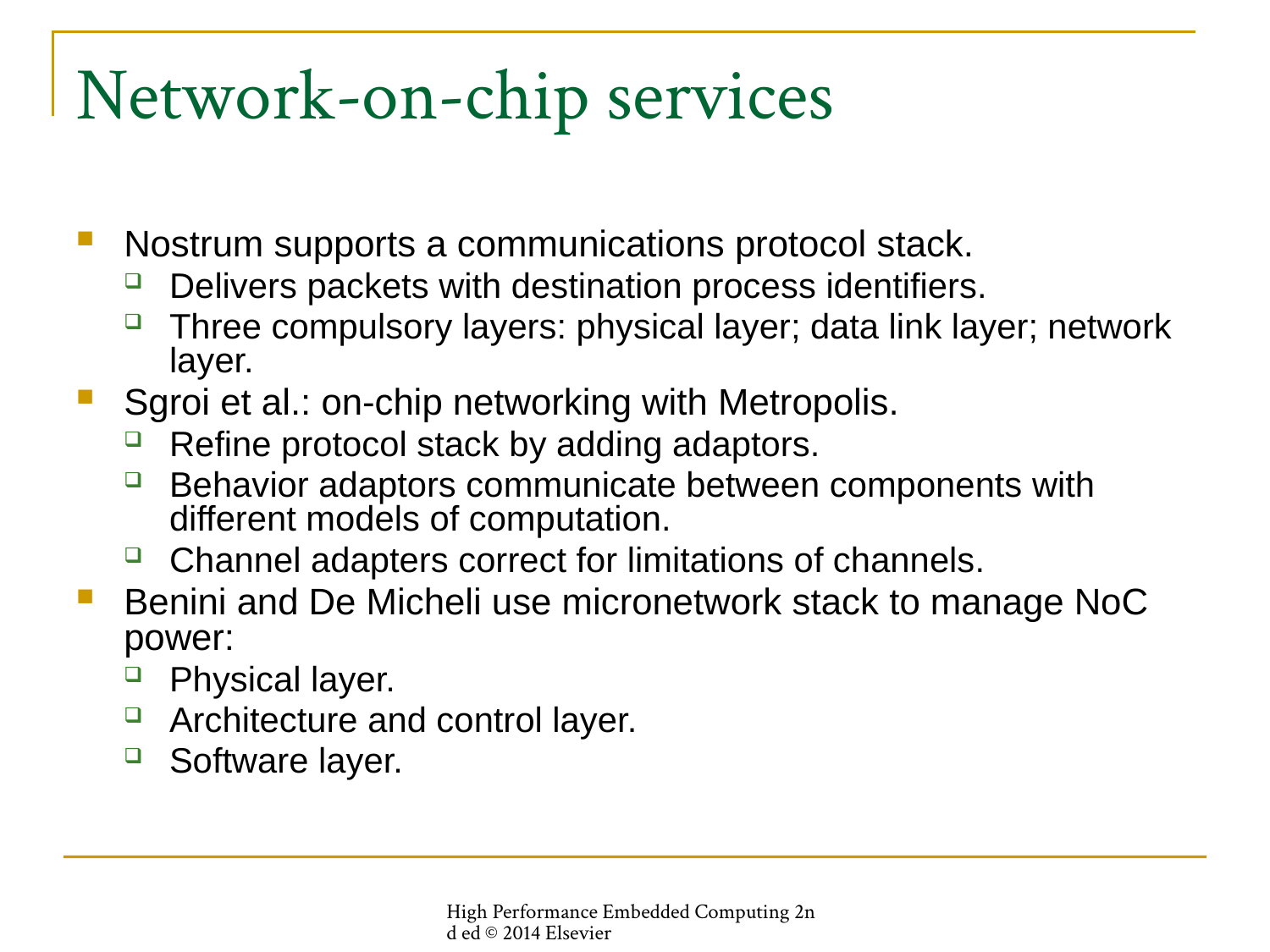

# Network-on-chip services
Nostrum supports a communications protocol stack.
Delivers packets with destination process identifiers.
Three compulsory layers: physical layer; data link layer; network layer.
Sgroi et al.: on-chip networking with Metropolis.
Refine protocol stack by adding adaptors.
Behavior adaptors communicate between components with different models of computation.
Channel adapters correct for limitations of channels.
Benini and De Micheli use micronetwork stack to manage NoC power:
Physical layer.
Architecture and control layer.
Software layer.
High Performance Embedded Computing 2nd ed © 2014 Elsevier